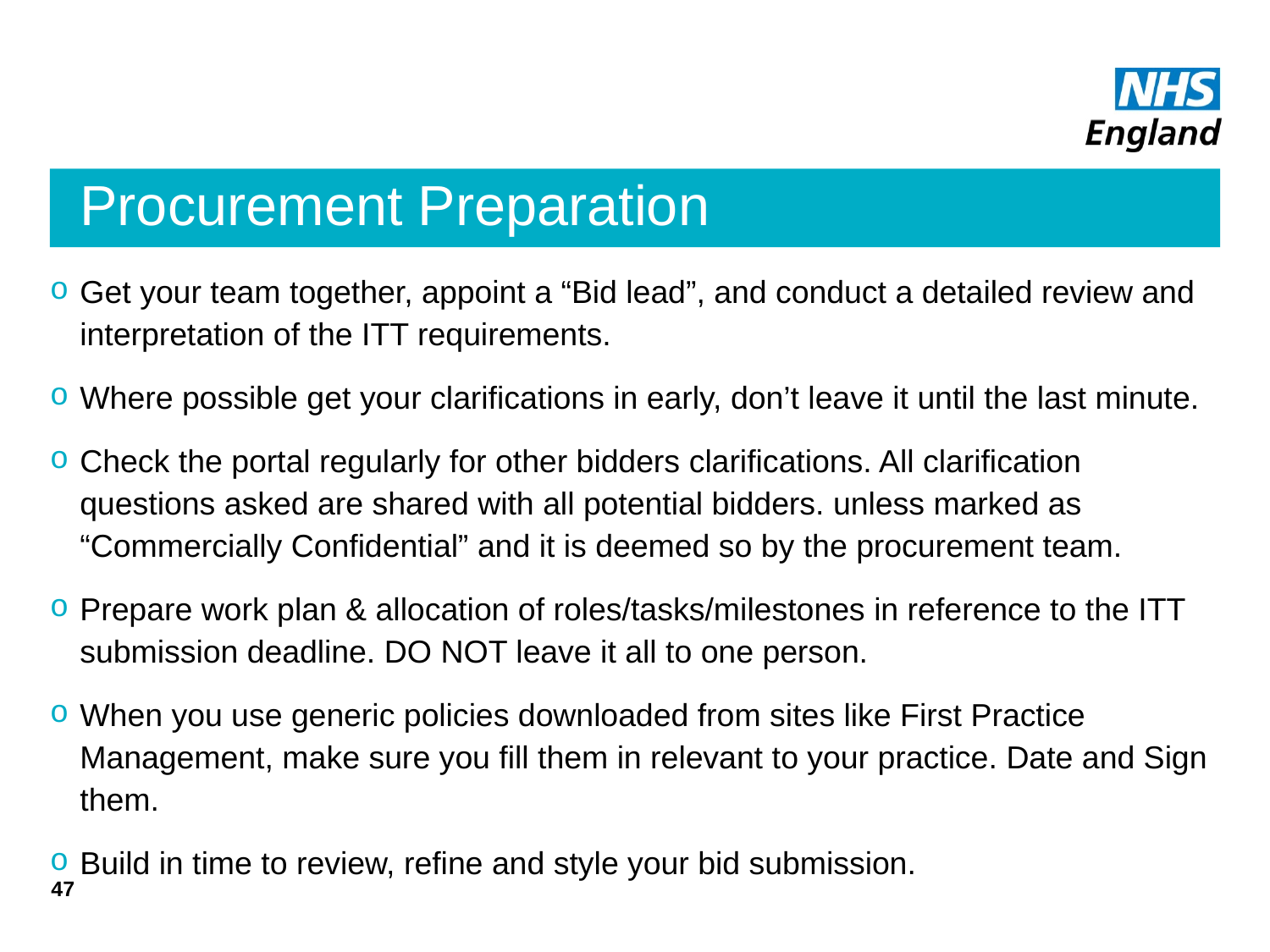

# Procurement Preparation
Get your team together, appoint a “Bid lead”, and conduct a detailed review and interpretation of the ITT requirements.
Where possible get your clarifications in early, don’t leave it until the last minute.
Check the portal regularly for other bidders clarifications. All clarification questions asked are shared with all potential bidders. unless marked as “Commercially Confidential” and it is deemed so by the procurement team.
Prepare work plan & allocation of roles/tasks/milestones in reference to the ITT submission deadline. DO NOT leave it all to one person.
When you use generic policies downloaded from sites like First Practice Management, make sure you fill them in relevant to your practice. Date and Sign them.
Build in time to review, refine and style your bid submission.

47